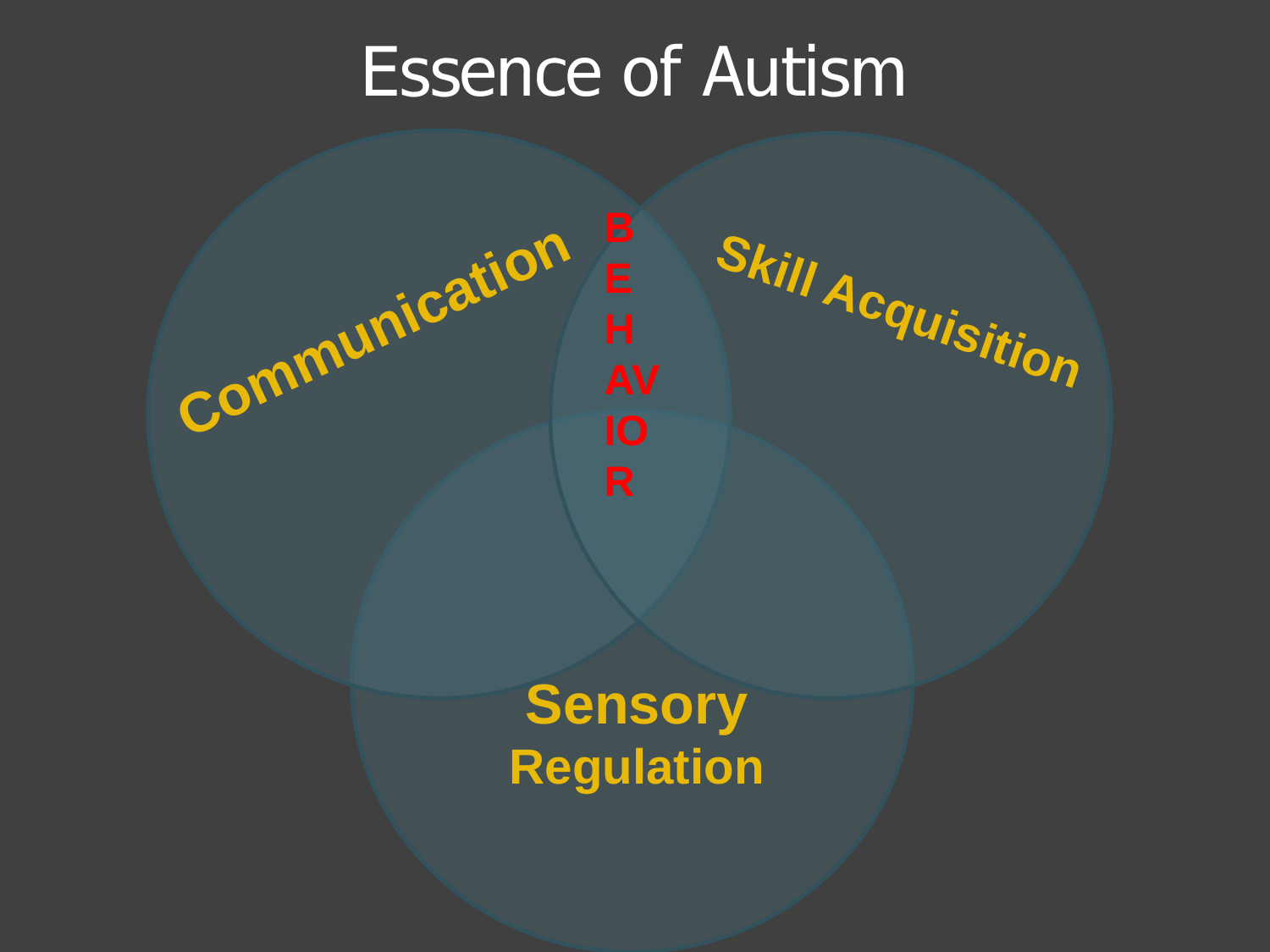

# Essence of Autism

BEHAVIOR
Skill Acquisition
Communication

Sensory
Regulation